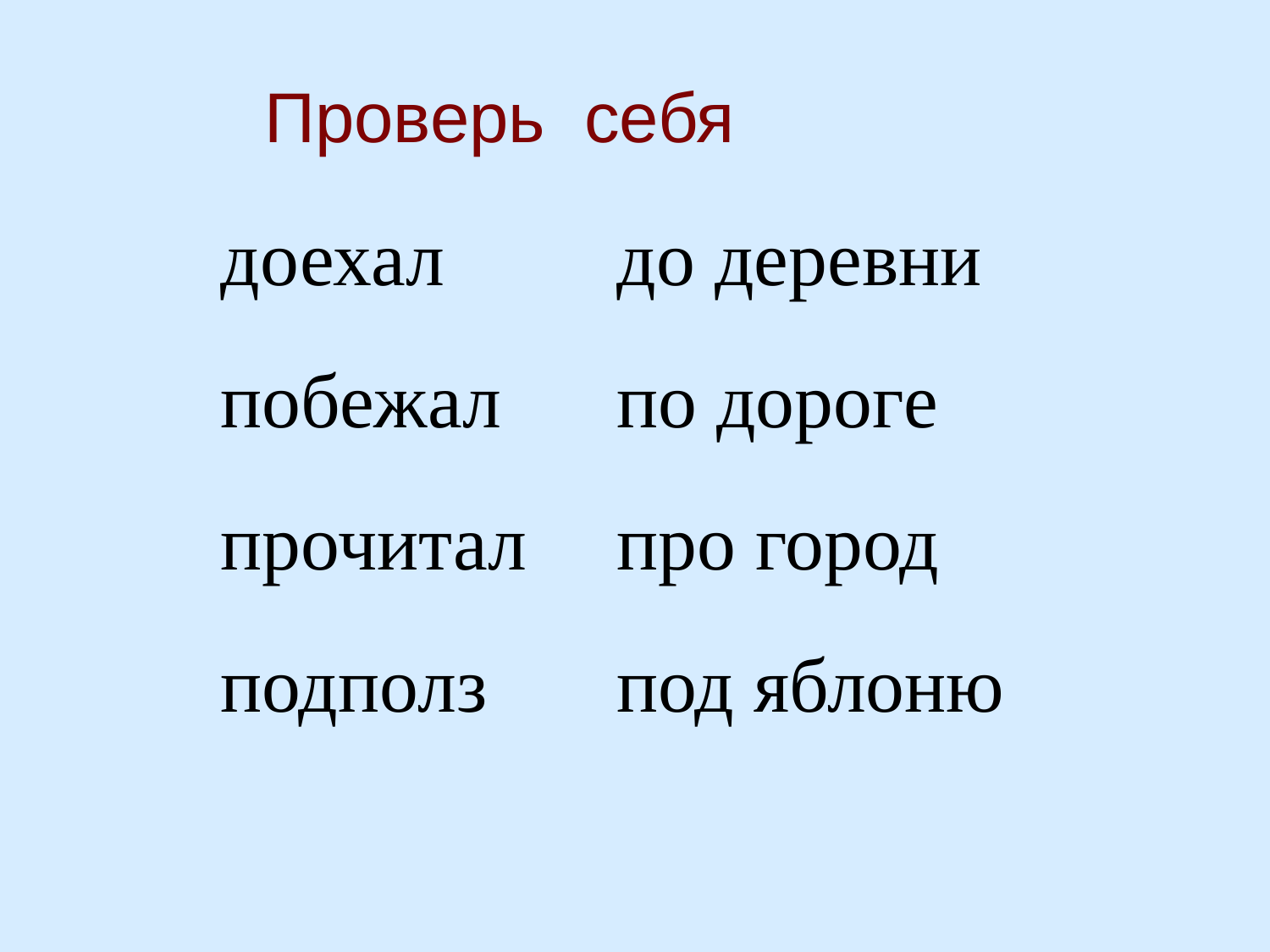

Проверь  себя
| доехал | до деревни |
| --- | --- |
| побежал | по дороге |
| прочитал | про город |
| подполз | под яблоню |